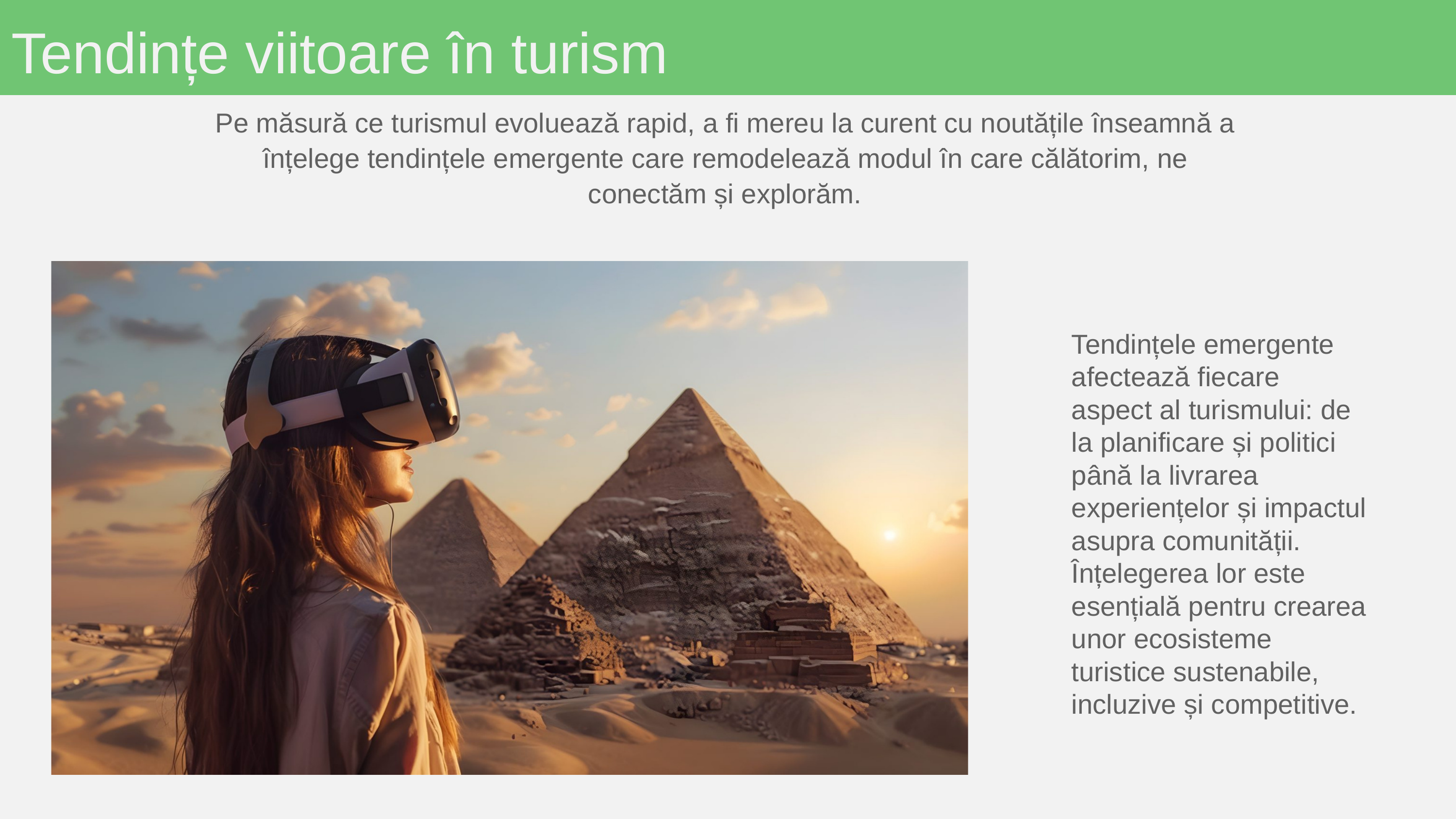

Tendințe viitoare în turism
Pe măsură ce turismul evoluează rapid, a fi mereu la curent cu noutățile înseamnă a înțelege tendințele emergente care remodelează modul în care călătorim, ne conectăm și explorăm.

Tendințele emergente afectează fiecare aspect al turismului: de la planificare și politici până la livrarea experiențelor și impactul asupra comunității. Înțelegerea lor este esențială pentru crearea unor ecosisteme turistice sustenabile, incluzive și competitive.